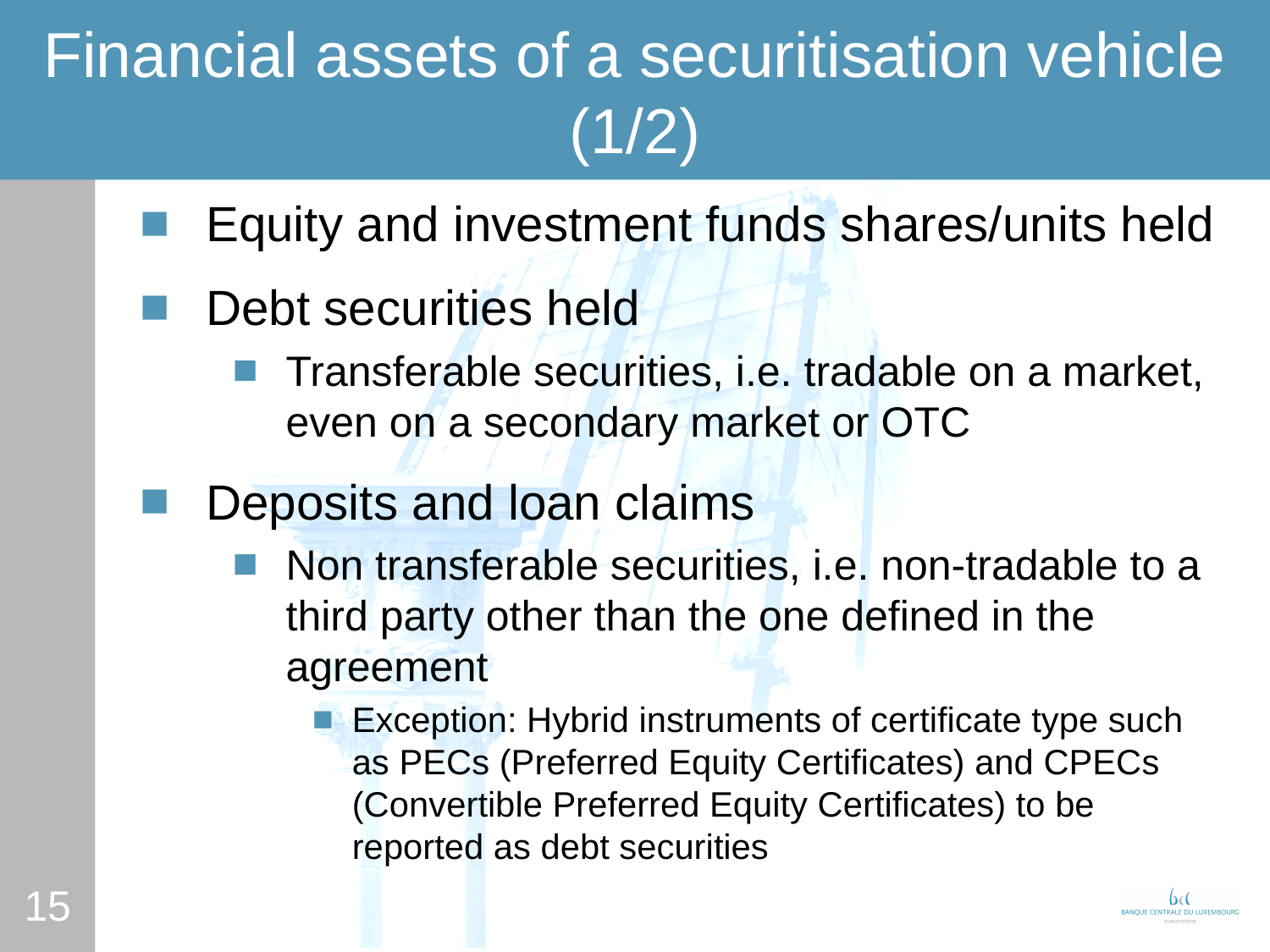

# Financial assets of a securitisation vehicle (1/2)
Equity and investment funds shares/units held
Debt securities held
Transferable securities, i.e. tradable on a market, even on a secondary market or OTC
Deposits and loan claims
Non transferable securities, i.e. non-tradable to a third party other than the one defined in the agreement
Exception: Hybrid instruments of certificate type such as PECs (Preferred Equity Certificates) and CPECs (Convertible Preferred Equity Certificates) to be reported as debt securities
15